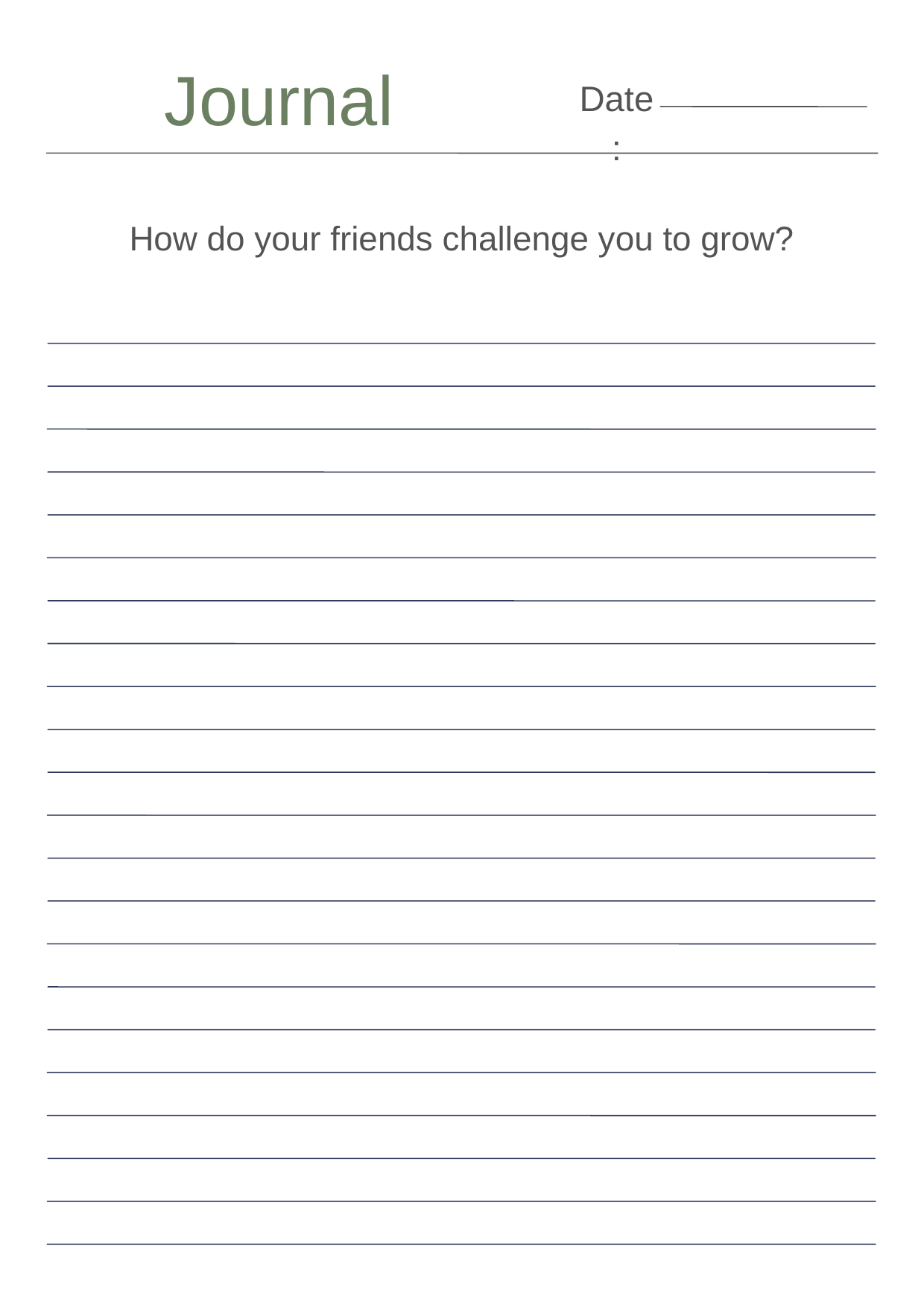

Journal
Date:

How do your friends challenge you to grow?